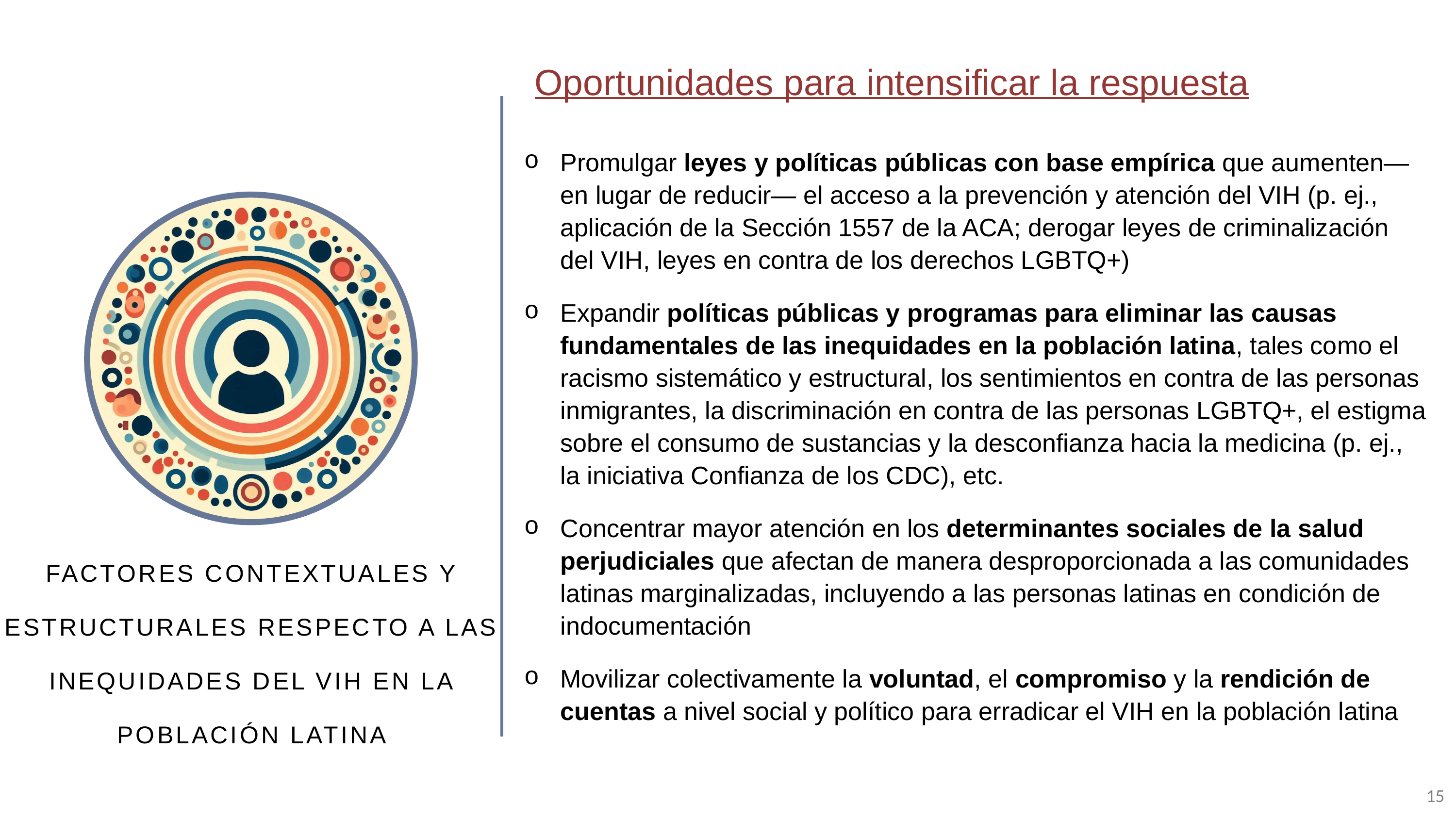

Oportunidades para intensificar la respuesta
Promulgar leyes y políticas públicas con base empírica que aumenten—en lugar de reducir— el acceso a la prevención y atención del VIH (p. ej., aplicación de la Sección 1557 de la ACA; derogar leyes de criminalización del VIH, leyes en contra de los derechos LGBTQ+)

Expandir políticas públicas y programas para eliminar las causas fundamentales de las inequidades en la población latina, tales como el racismo sistemático y estructural, los sentimientos en contra de las personas inmigrantes, la discriminación en contra de las personas LGBTQ+, el estigma sobre el consumo de sustancias y la desconfianza hacia la medicina (p. ej., la iniciativa Confianza de los CDC), etc.

Concentrar mayor atención en los determinantes sociales de la salud perjudiciales que afectan de manera desproporcionada a las comunidades latinas marginalizadas, incluyendo a las personas latinas en condición de indocumentación

Movilizar colectivamente la voluntad, el compromiso y la rendición de cuentas a nivel social y político para erradicar el VIH en la población latina

FACTORES CONTEXTUALES Y ESTRUCTURALES RESPECTO A LAS INEQUIDADES DEL VIH EN LA POBLACIÓN LATINA
15